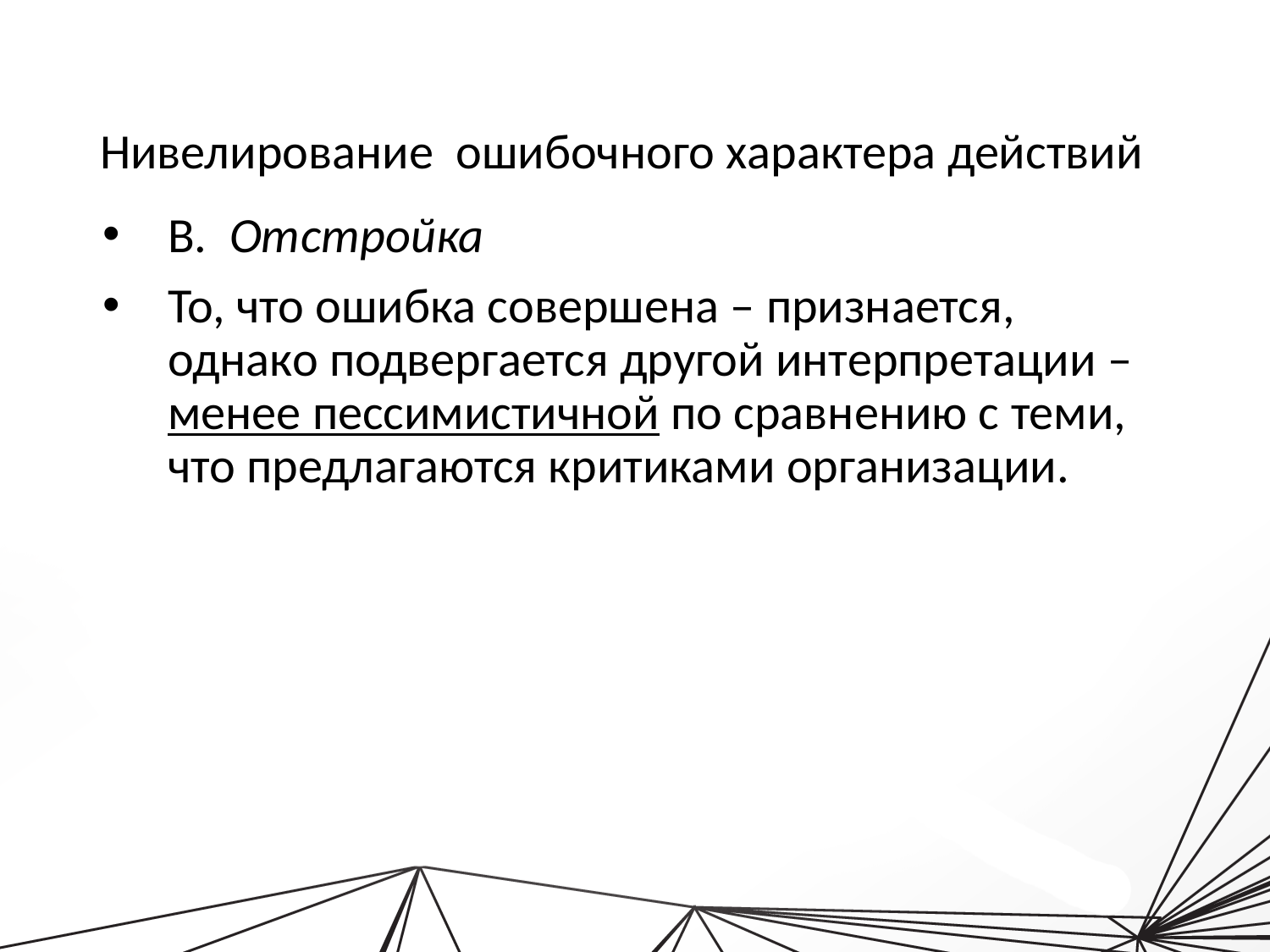

Нивелирование  ошибочного характера действий
B.  Отстройка
То, что ошибка совершена – признается, однако подвергается другой интерпретации – менее пессимистичной по сравнению с теми, что предлагаются критиками организации.